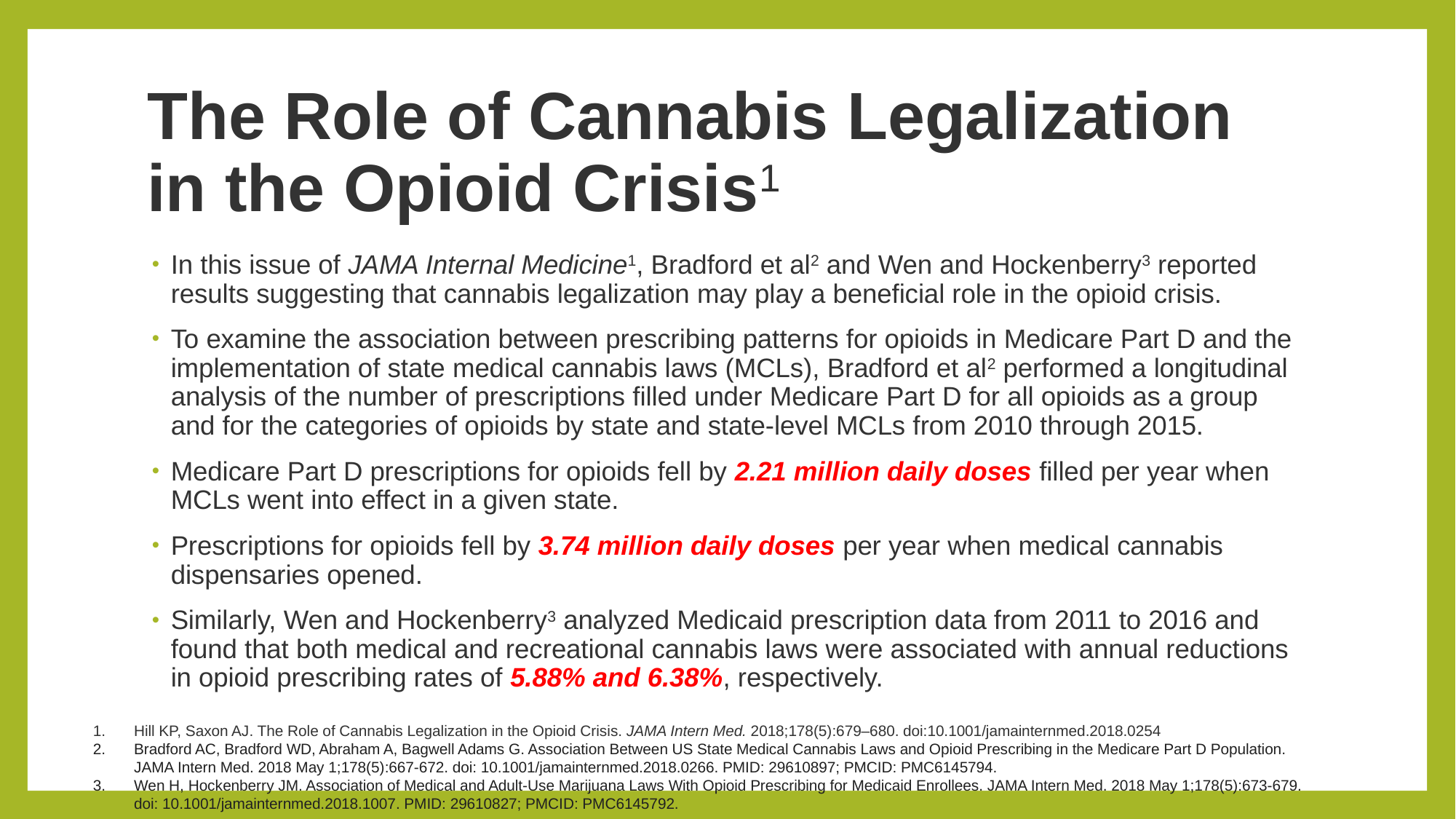

# The Role of Cannabis Legalization in the Opioid Crisis1
In this issue of JAMA Internal Medicine1, Bradford et al2 and Wen and Hockenberry3 reported results suggesting that cannabis legalization may play a beneficial role in the opioid crisis.
To examine the association between prescribing patterns for opioids in Medicare Part D and the implementation of state medical cannabis laws (MCLs), Bradford et al2 performed a longitudinal analysis of the number of prescriptions filled under Medicare Part D for all opioids as a group and for the categories of opioids by state and state-level MCLs from 2010 through 2015.
Medicare Part D prescriptions for opioids fell by 2.21 million daily doses filled per year when MCLs went into effect in a given state.
Prescriptions for opioids fell by 3.74 million daily doses per year when medical cannabis dispensaries opened.
Similarly, Wen and Hockenberry3 analyzed Medicaid prescription data from 2011 to 2016 and found that both medical and recreational cannabis laws were associated with annual reductions in opioid prescribing rates of 5.88% and 6.38%, respectively.
Hill KP, Saxon AJ. The Role of Cannabis Legalization in the Opioid Crisis. JAMA Intern Med. 2018;178(5):679–680. doi:10.1001/jamainternmed.2018.0254
Bradford AC, Bradford WD, Abraham A, Bagwell Adams G. Association Between US State Medical Cannabis Laws and Opioid Prescribing in the Medicare Part D Population. JAMA Intern Med. 2018 May 1;178(5):667-672. doi: 10.1001/jamainternmed.2018.0266. PMID: 29610897; PMCID: PMC6145794.
Wen H, Hockenberry JM. Association of Medical and Adult-Use Marijuana Laws With Opioid Prescribing for Medicaid Enrollees. JAMA Intern Med. 2018 May 1;178(5):673-679. doi: 10.1001/jamainternmed.2018.1007. PMID: 29610827; PMCID: PMC6145792.